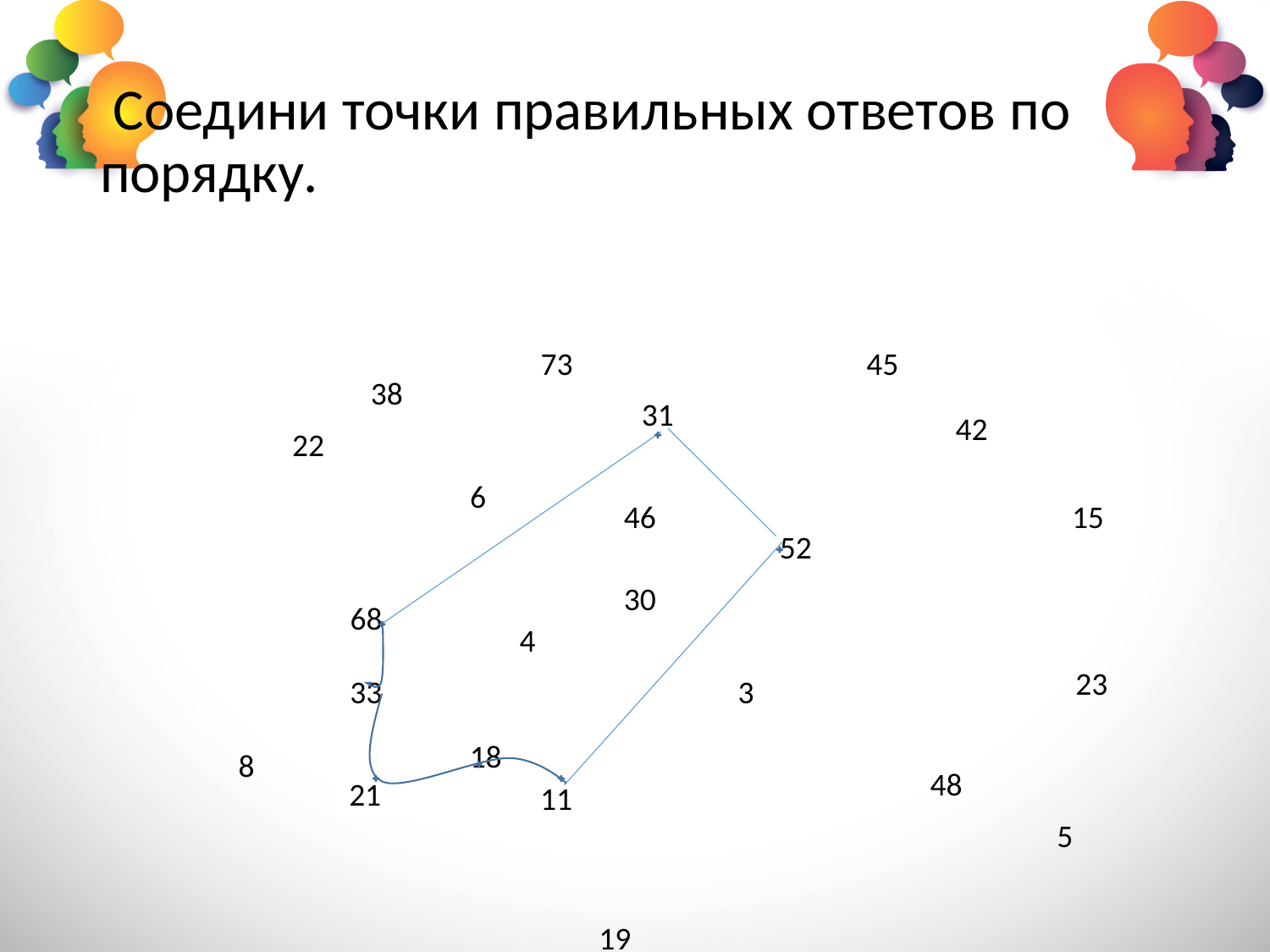

# Соедини точки правильных ответов по порядку.

73

45
38
31
42
22

6
46
15
52

30
68
4

23
33
3

18
8
48

21
11

5
19